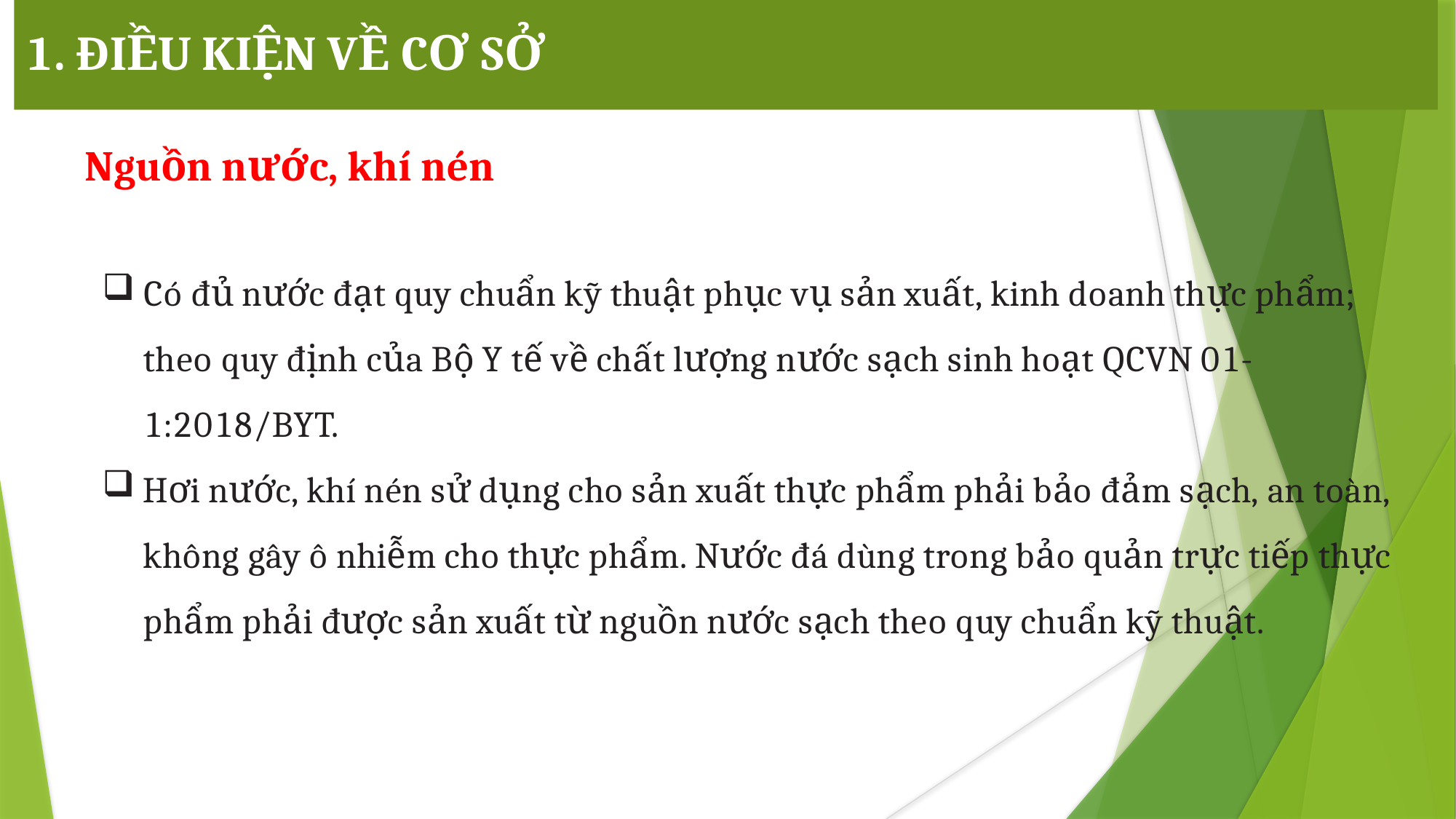

1. ĐIỀU KIỆN VỀ CƠ SỞ
Nguồn nước, khí nén
Có đủ nước đạt quy chuẩn kỹ thuật phục vụ sản xuất, kinh doanh thực phẩm; theo quy định của Bộ Y tế về chất lượng nước sạch sinh hoạt QCVN 01-1:2018/BYT.
Hơi nước, khí nén sử dụng cho sản xuất thực phẩm phải bảo đảm sạch, an toàn, không gây ô nhiễm cho thực phẩm. Nước đá dùng trong bảo quản trực tiếp thực phẩm phải được sản xuất từ nguồn nước sạch theo quy chuẩn kỹ thuật.